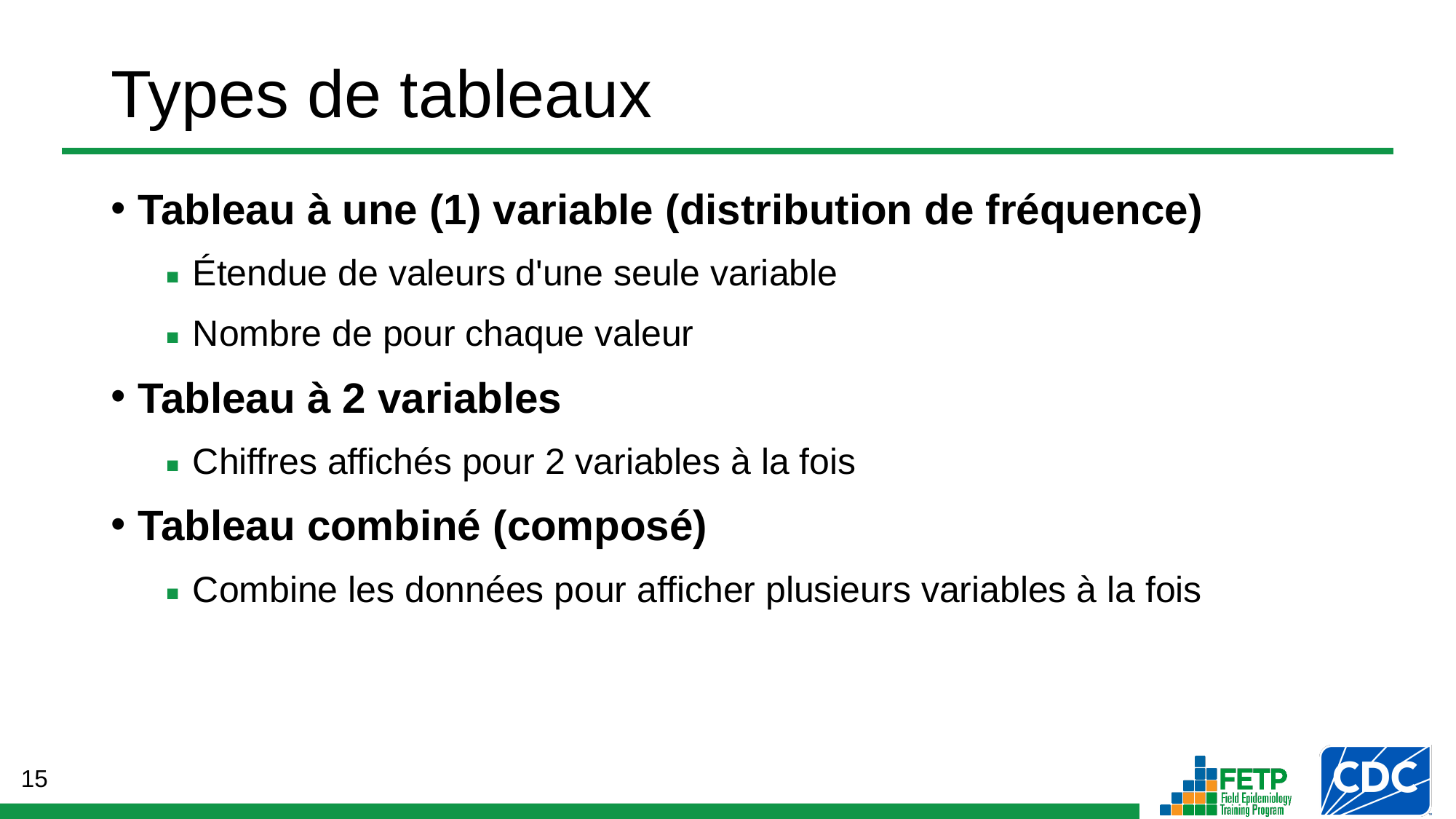

# Types de tableaux
Tableau à une (1) variable (distribution de fréquence)
Étendue de valeurs d'une seule variable
Nombre de pour chaque valeur
Tableau à 2 variables
Chiffres affichés pour 2 variables à la fois
Tableau combiné (composé)
Combine les données pour afficher plusieurs variables à la fois